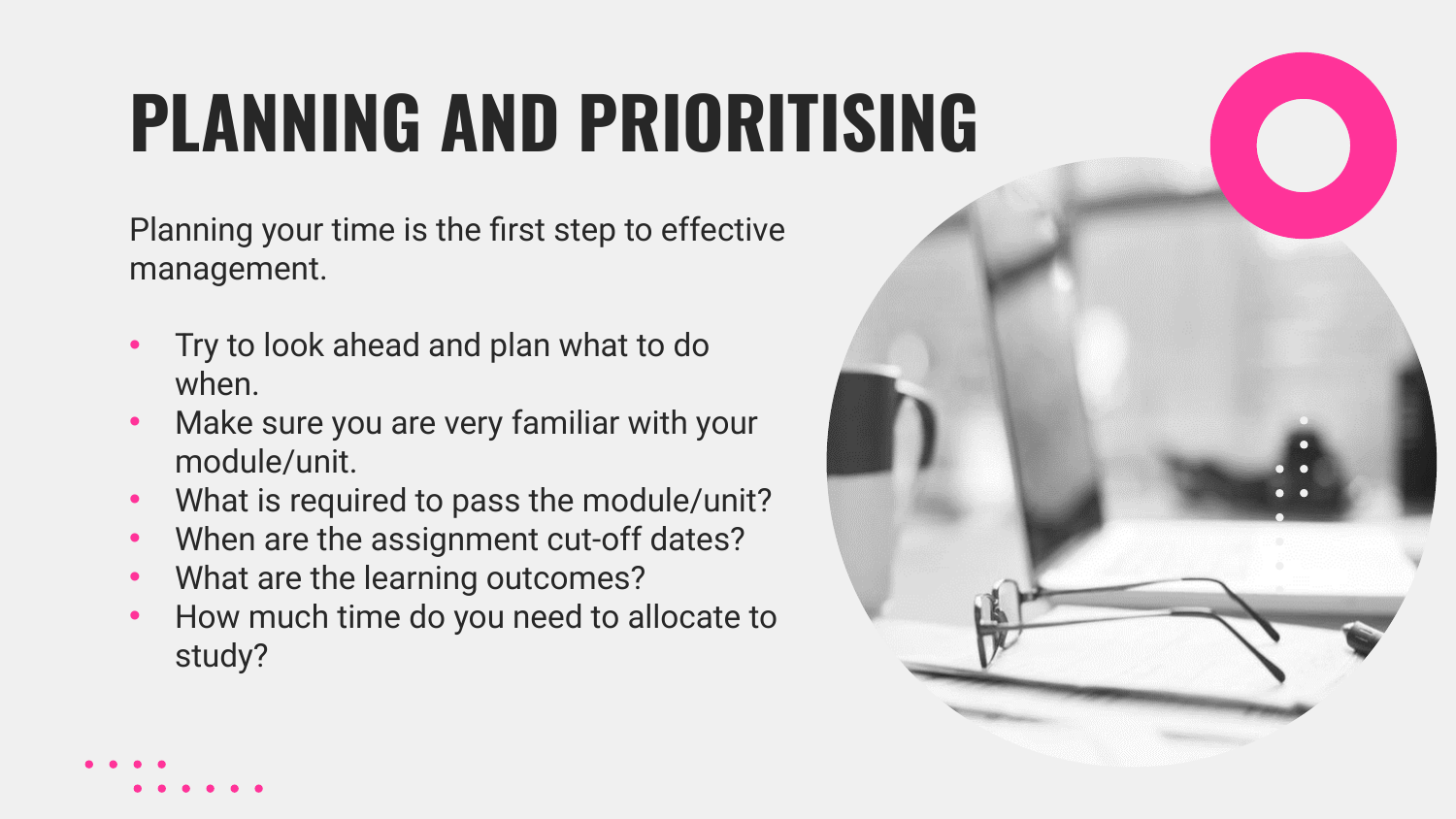

PLANNING AND PRIORITISING

Planning your time is the first step to effective management.
Try to look ahead and plan what to do when.
Make sure you are very familiar with your module/unit.
What is required to pass the module/unit?
When are the assignment cut-off dates?
What are the learning outcomes?
How much time do you need to allocate to study?